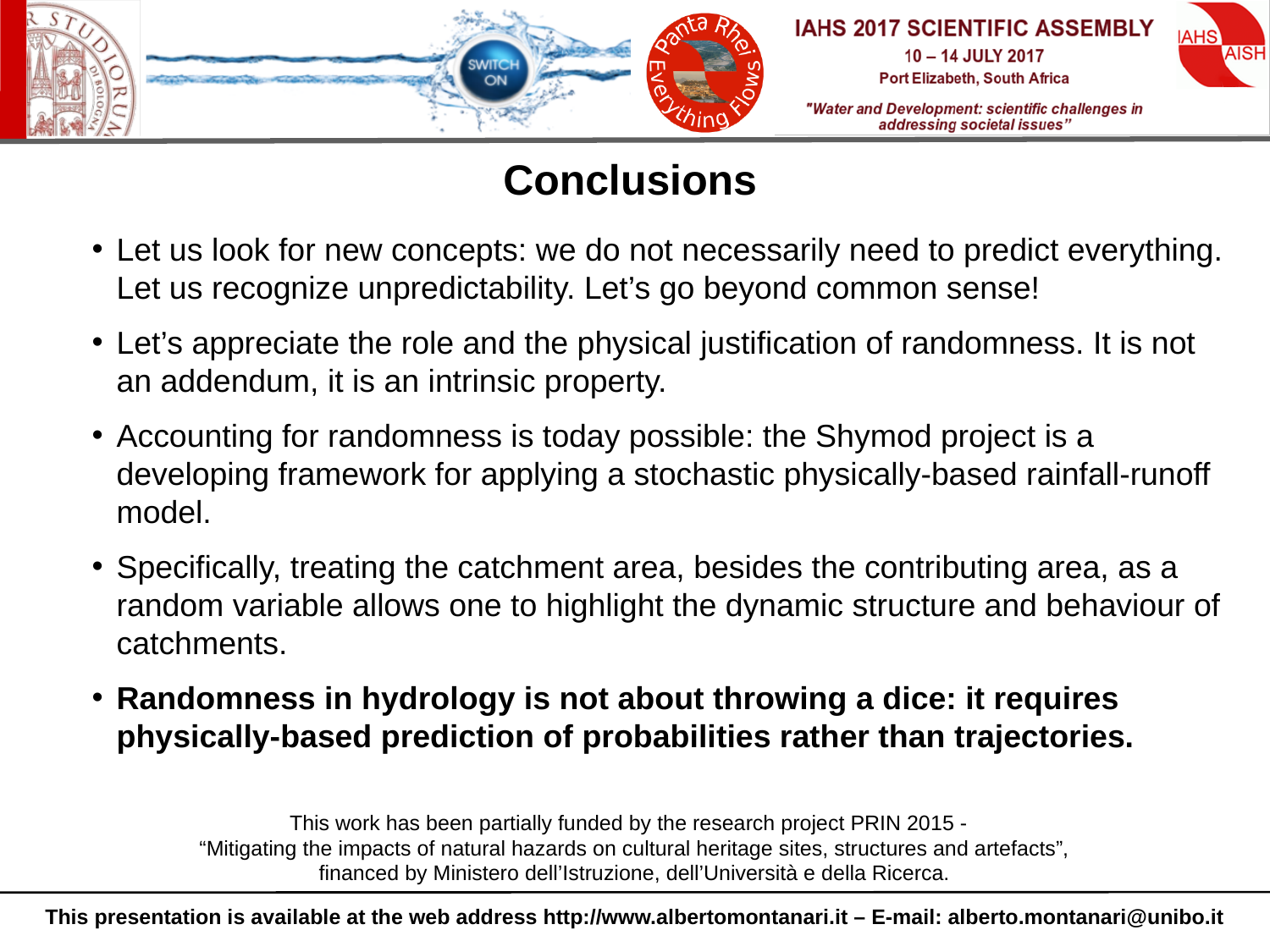

Conclusions
Let us look for new concepts: we do not necessarily need to predict everything. Let us recognize unpredictability. Let’s go beyond common sense!

Let’s appreciate the role and the physical justification of randomness. It is not an addendum, it is an intrinsic property.

Accounting for randomness is today possible: the Shymod project is a developing framework for applying a stochastic physically-based rainfall-runoff model.

Specifically, treating the catchment area, besides the contributing area, as a random variable allows one to highlight the dynamic structure and behaviour of catchments.

Randomness in hydrology is not about throwing a dice: it requires physically-based prediction of probabilities rather than trajectories.

This work has been partially funded by the research project PRIN 2015 -
“Mitigating the impacts of natural hazards on cultural heritage sites, structures and artefacts”,
financed by Ministero dell’Istruzione, dell’Università e della Ricerca.